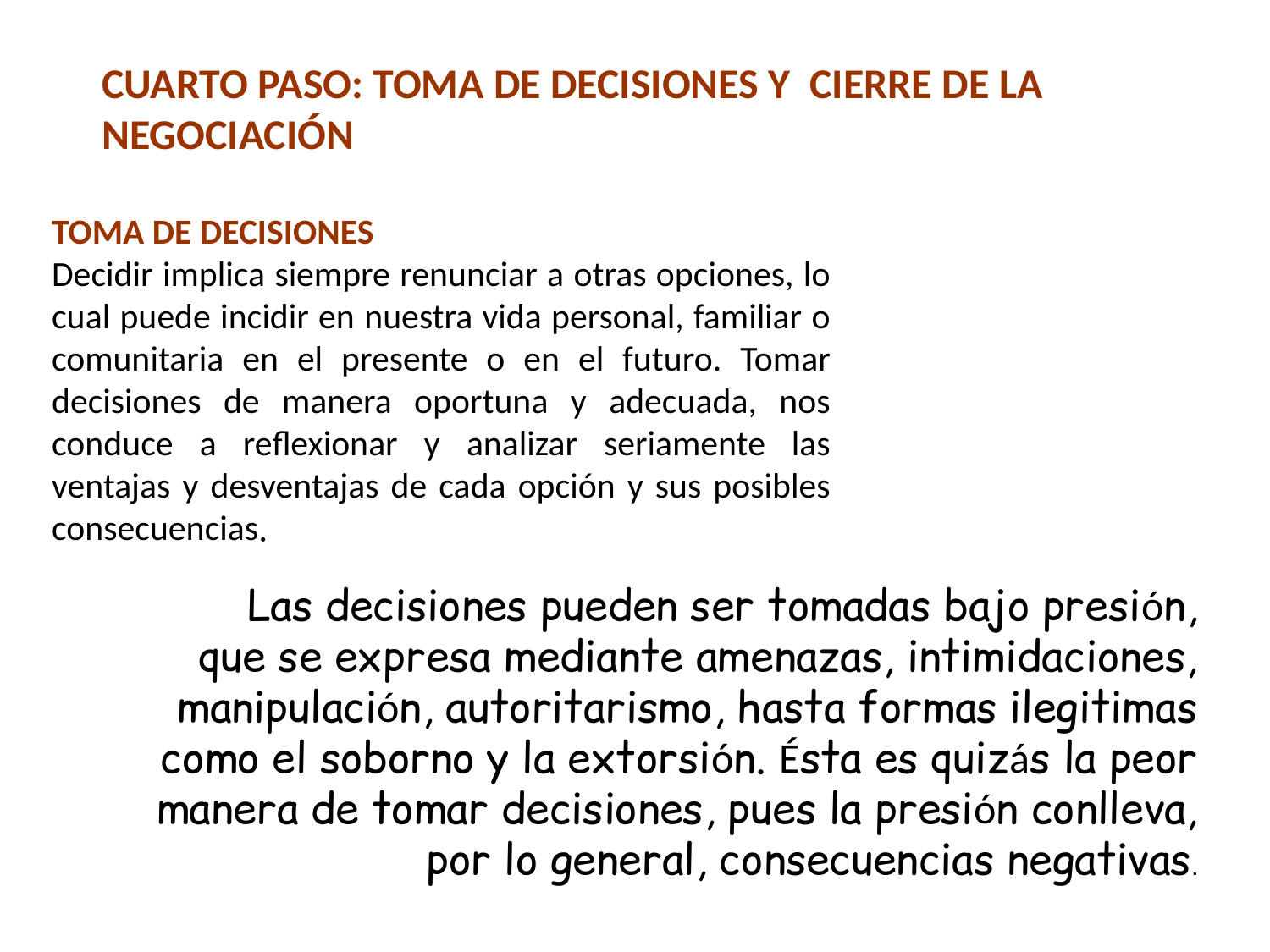

CUARTO PASO: TOMA DE DECISIONES Y  CIERRE DE LA NEGOCIACIÓN
TOMA DE DECISIONES
Decidir implica siempre renunciar a otras opciones, lo cual puede incidir en nuestra vida personal, familiar o comunitaria en el presente o en el futuro. Tomar decisiones de manera oportuna y adecuada, nos conduce a reflexionar y analizar seriamente las ventajas y desventajas de cada opción y sus posibles consecuencias.
	Las decisiones pueden ser tomadas bajo presión, que se expresa mediante amenazas, intimidaciones, manipulación, autoritarismo, hasta formas ilegitimas como el soborno y la extorsión. Ésta es quizás la peor manera de tomar decisiones, pues la presión conlleva, por lo general, consecuencias negativas.